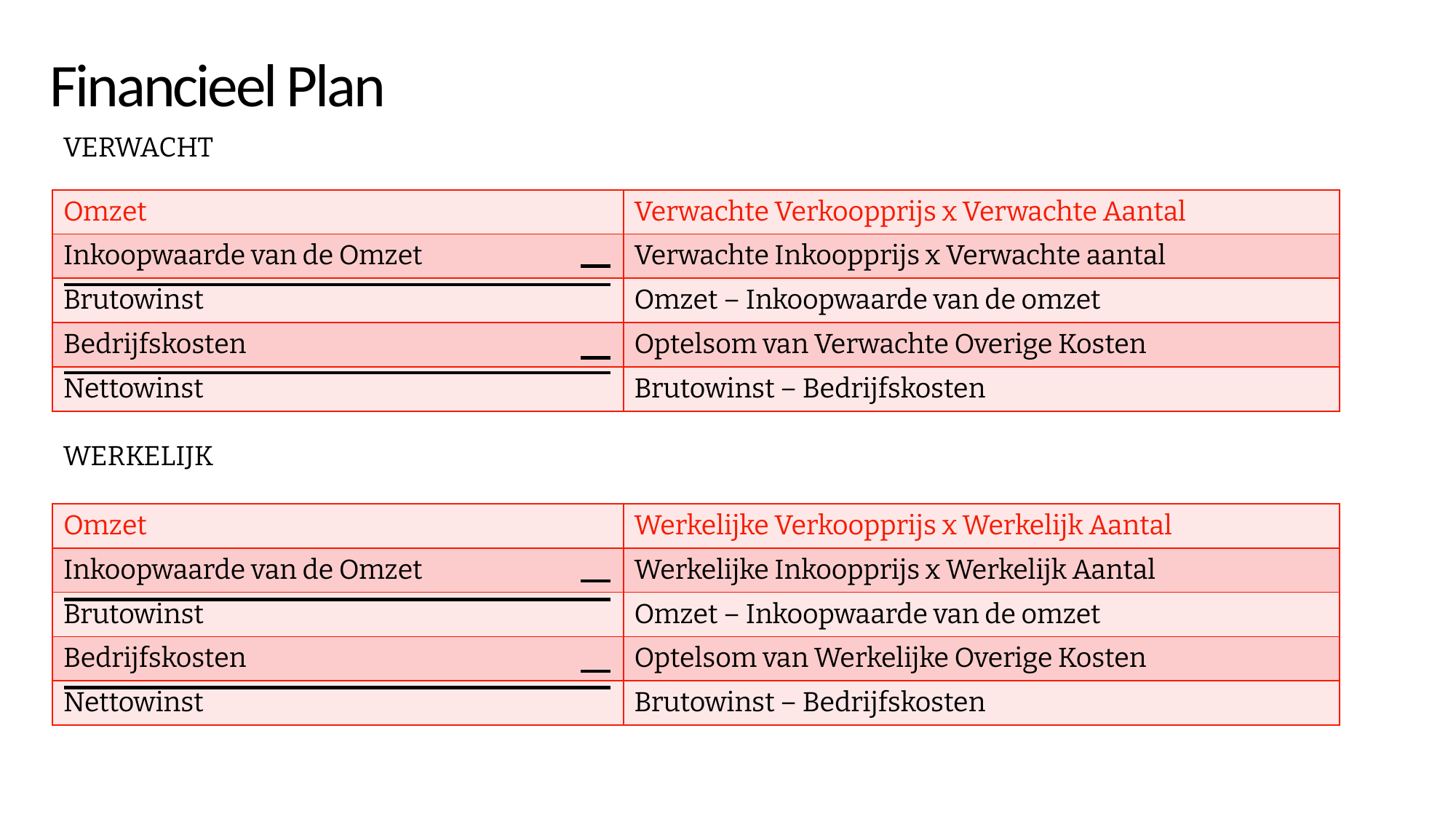

Financieel Plan
VERWACHT
| Omzet | Verwachte Verkoopprijs x Verwachte Aantal |
| --- | --- |
| Inkoopwaarde van de Omzet | Verwachte Inkoopprijs x Verwachte aantal |
| Brutowinst | Omzet – Inkoopwaarde van de omzet |
| Bedrijfskosten | Optelsom van Verwachte Overige Kosten |
| Nettowinst | Brutowinst – Bedrijfskosten |
WERKELIJK
| Omzet | Werkelijke Verkoopprijs x Werkelijk Aantal |
| --- | --- |
| Inkoopwaarde van de Omzet | Werkelijke Inkoopprijs x Werkelijk Aantal |
| Brutowinst | Omzet – Inkoopwaarde van de omzet |
| Bedrijfskosten | Optelsom van Werkelijke Overige Kosten |
| Nettowinst | Brutowinst – Bedrijfskosten |